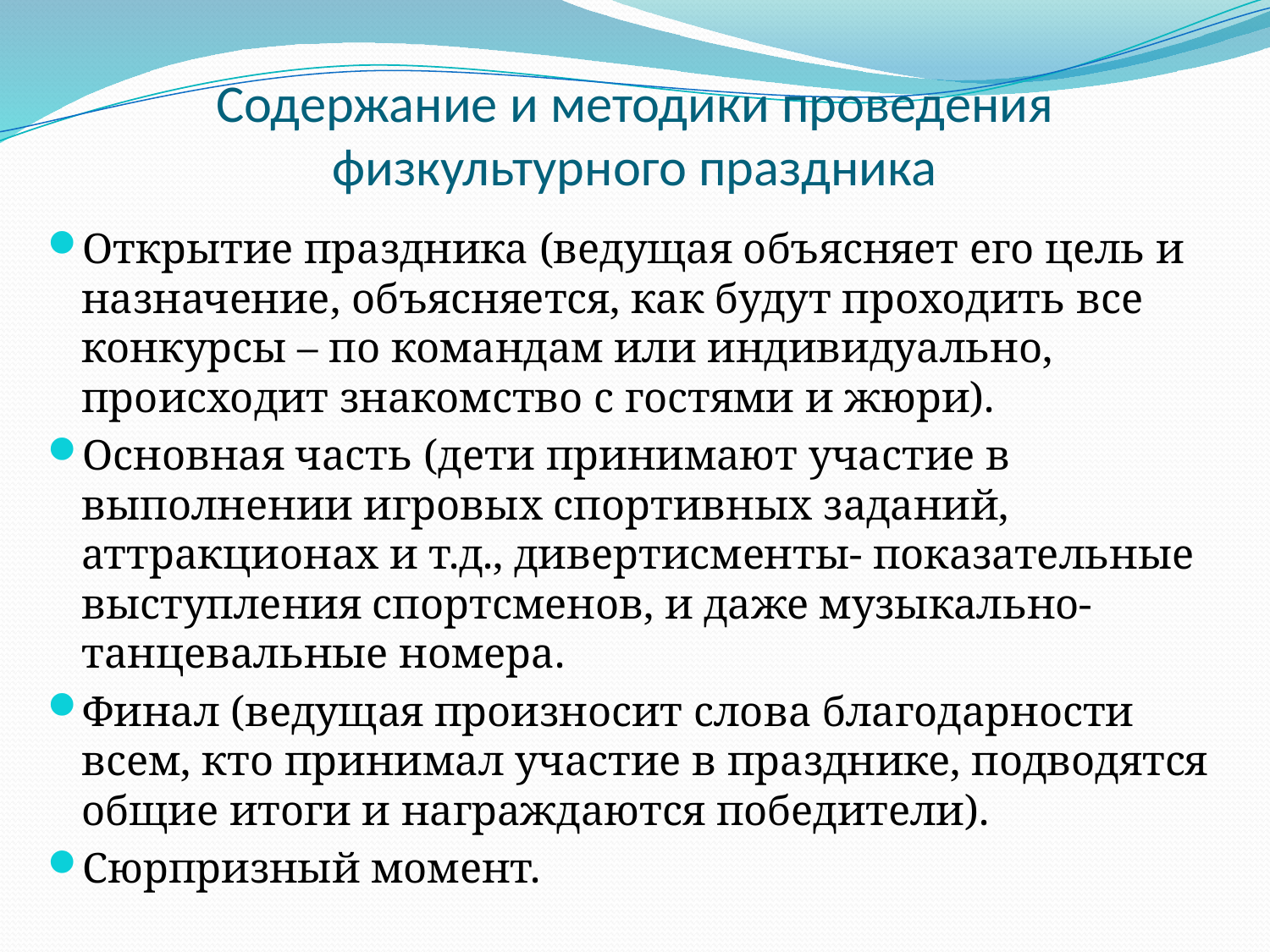

# Содержание и методики проведения физкультурного праздника
Открытие праздника (ведущая объясняет его цель и назначение, объясняется, как будут проходить все конкурсы – по командам или индивидуально, происходит знакомство с гостями и жюри).
Основная часть (дети принимают участие в выполнении игровых спортивных заданий, аттракционах и т.д., дивертисменты- показательные выступления спортсменов, и даже музыкально-танцевальные номера.
Финал (ведущая произносит слова благодарности всем, кто принимал участие в празднике, подводятся общие итоги и награждаются победители).
Сюрпризный момент.